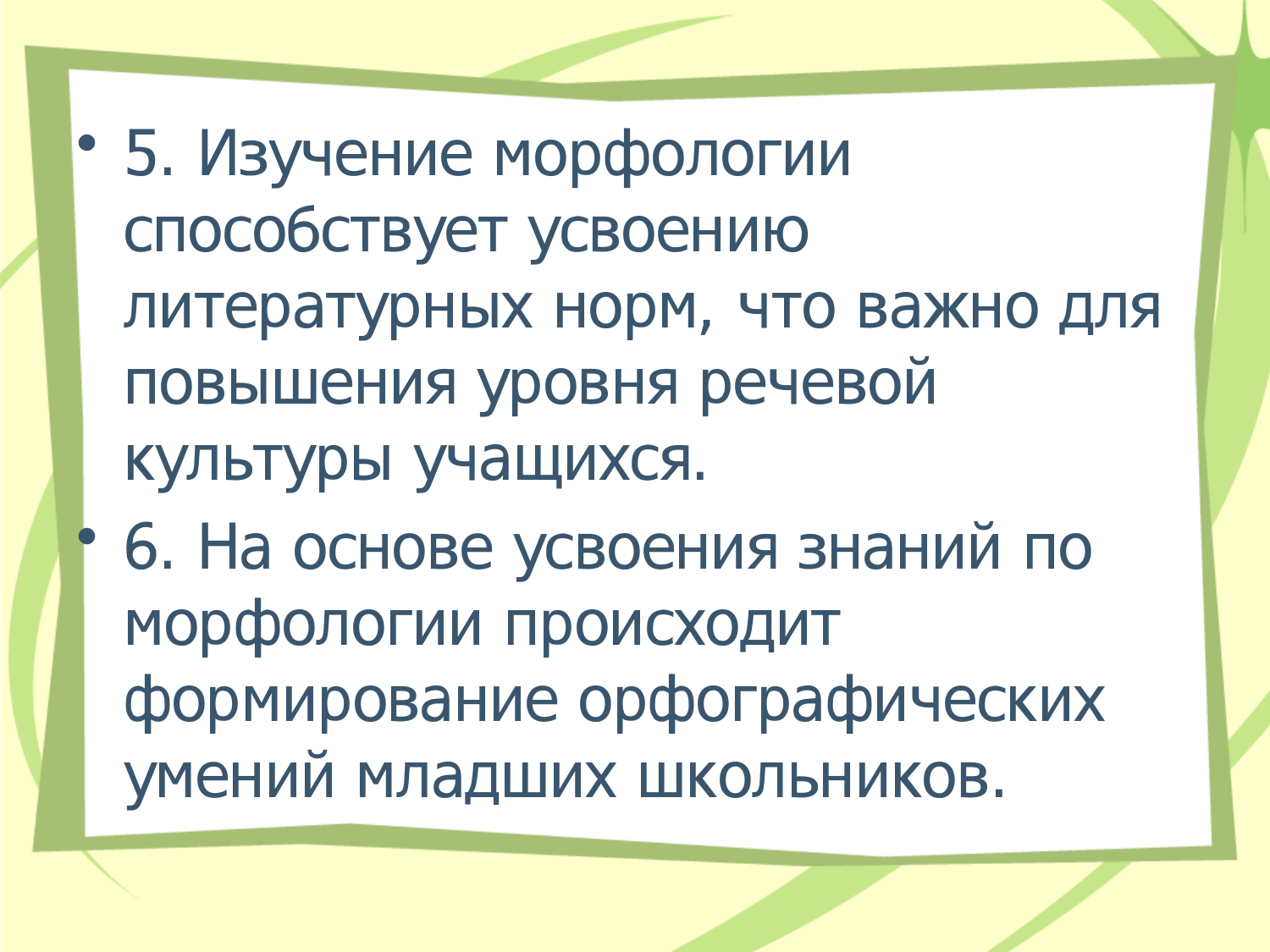

5. Изучение морфологии способствует усвоению литературных норм, что важно для повышения уровня речевой культуры учащихся.
6. На основе усвоения знаний по морфологии происходит формирование орфографических умений младших школьников.